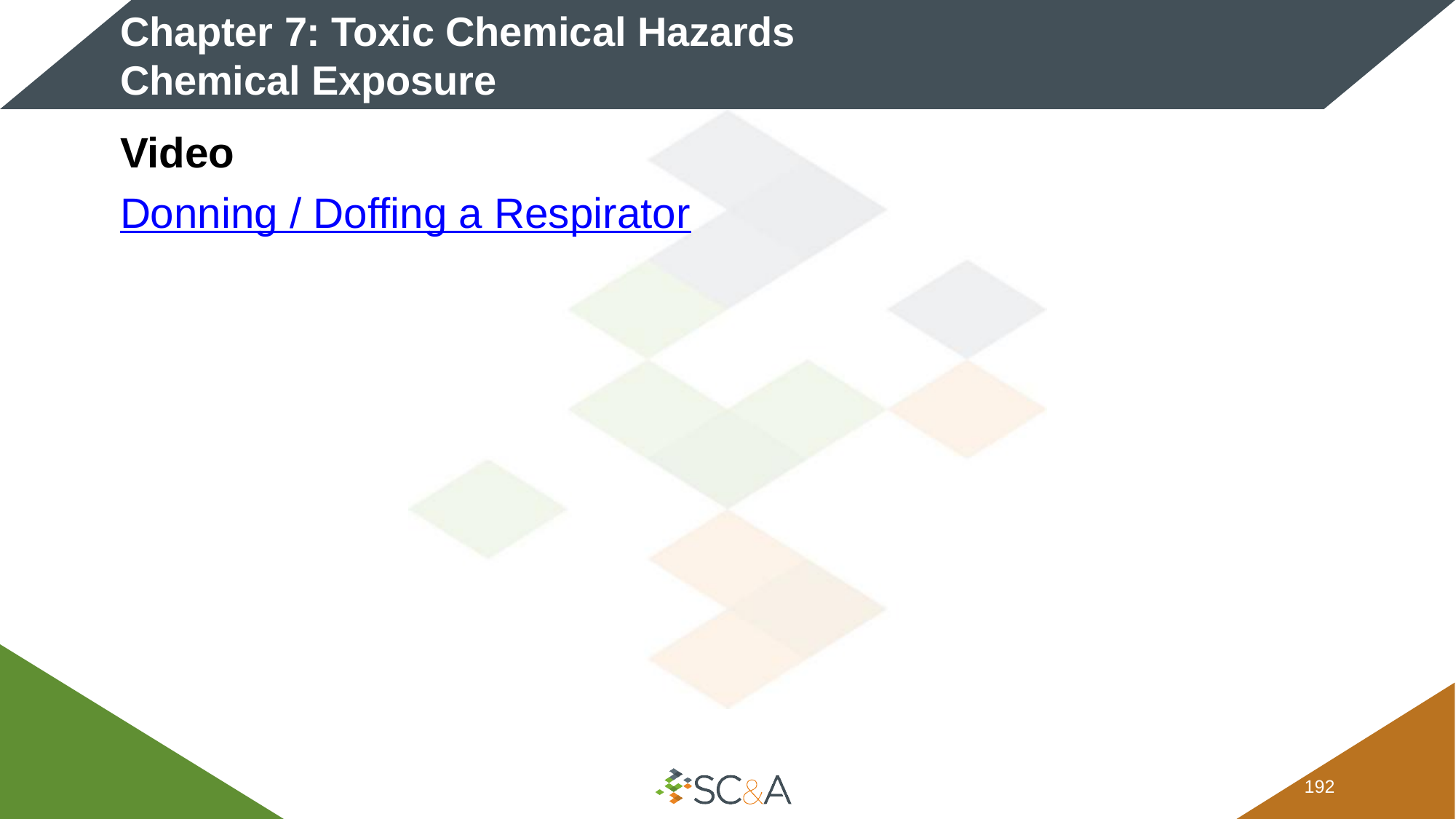

# Chapter 7: Toxic Chemical Hazards Chemical Exposure
Video
Donning / Doffing a Respirator

192